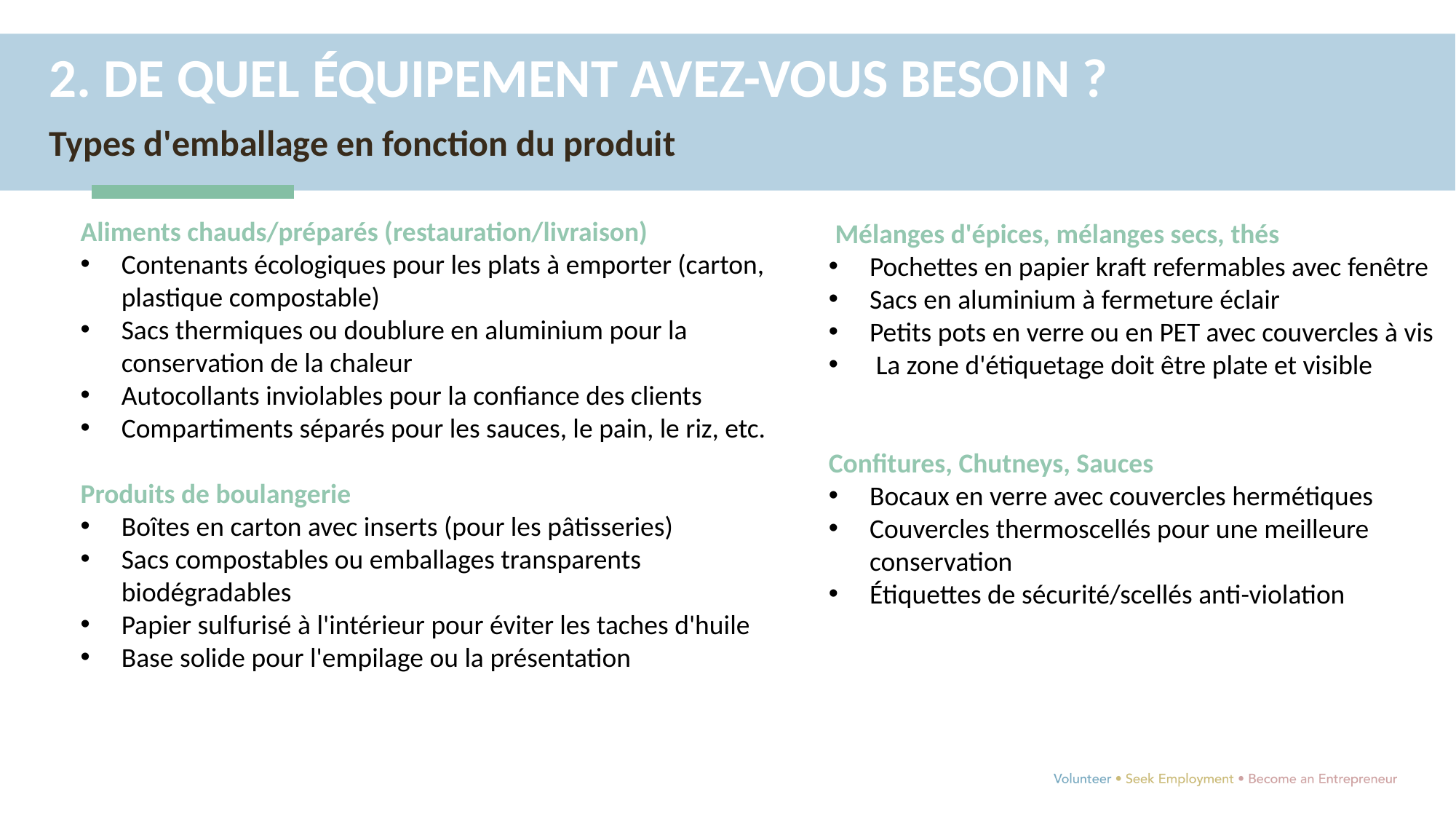

2. DE QUEL ÉQUIPEMENT AVEZ-VOUS BESOIN ?
Types d'emballage en fonction du produit
Aliments chauds/préparés (restauration/livraison)
Contenants écologiques pour les plats à emporter (carton, plastique compostable)
Sacs thermiques ou doublure en aluminium pour la conservation de la chaleur
Autocollants inviolables pour la confiance des clients
Compartiments séparés pour les sauces, le pain, le riz, etc.

Produits de boulangerie
Boîtes en carton avec inserts (pour les pâtisseries)
Sacs compostables ou emballages transparents biodégradables
Papier sulfurisé à l'intérieur pour éviter les taches d'huile
Base solide pour l'empilage ou la présentation

 Mélanges d'épices, mélanges secs, thés
Pochettes en papier kraft refermables avec fenêtre
Sacs en aluminium à fermeture éclair
Petits pots en verre ou en PET avec couvercles à vis
 La zone d'étiquetage doit être plate et visible

Confitures, Chutneys, Sauces
Bocaux en verre avec couvercles hermétiques
Couvercles thermoscellés pour une meilleure conservation
Étiquettes de sécurité/scellés anti-violation